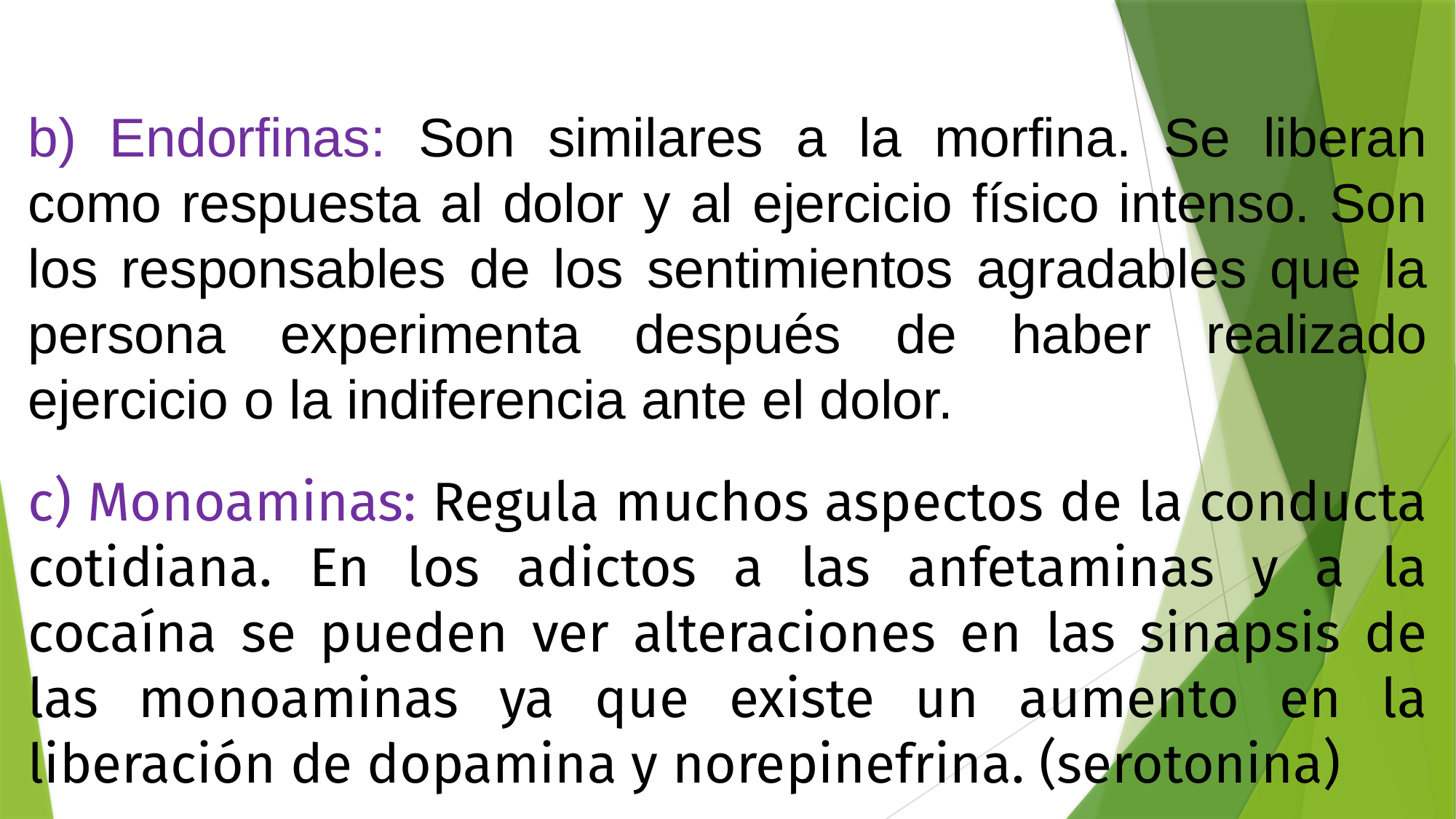

b) Endorfinas: Son similares a la morfina. Se liberan como respuesta al dolor y al ejercicio físico intenso. Son los responsables de los sentimientos agradables que la persona experimenta después de haber realizado ejercicio o la indiferencia ante el dolor.
c) Monoaminas: Regula muchos aspectos de la conducta cotidiana. En los adictos a las anfetaminas y a la cocaína se pueden ver alteraciones en las sinapsis de las monoaminas ya que existe un aumento en la liberación de dopamina y norepinefrina. (serotonina)